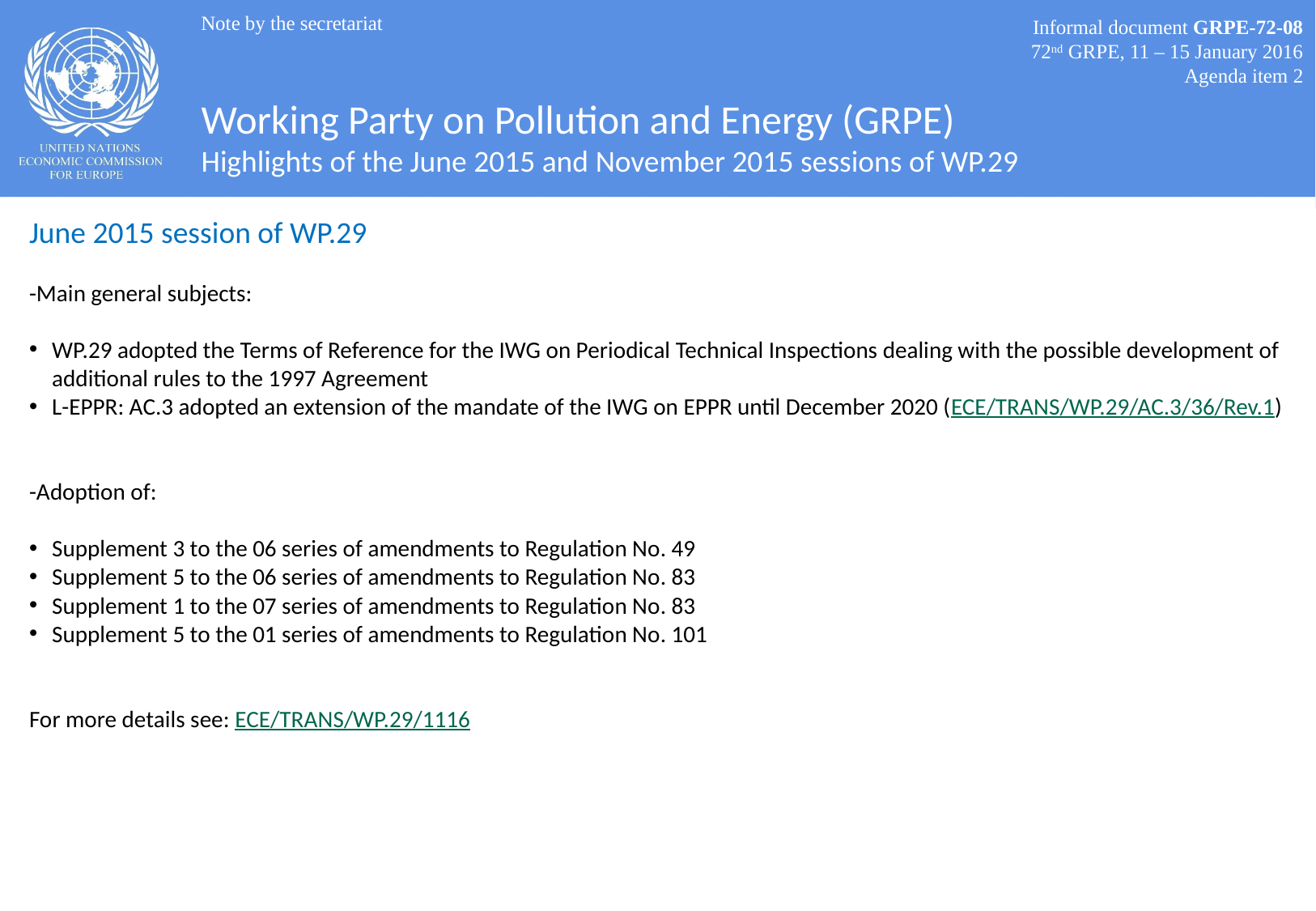

Note by the secretariat
Informal document GRPE-72-08
72nd GRPE, 11 – 15 January 2016
Agenda item 2
# Working Party on Pollution and Energy (GRPE) Highlights of the June 2015 and November 2015 sessions of WP.29
June 2015 session of WP.29

-Main general subjects:

WP.29 adopted the Terms of Reference for the IWG on Periodical Technical Inspections dealing with the possible development of additional rules to the 1997 Agreement
L-EPPR: AC.3 adopted an extension of the mandate of the IWG on EPPR until December 2020 (ECE/TRANS/WP.29/AC.3/36/Rev.1)

-Adoption of:

Supplement 3 to the 06 series of amendments to Regulation No. 49
Supplement 5 to the 06 series of amendments to Regulation No. 83
Supplement 1 to the 07 series of amendments to Regulation No. 83
Supplement 5 to the 01 series of amendments to Regulation No. 101

For more details see: ECE/TRANS/WP.29/1116